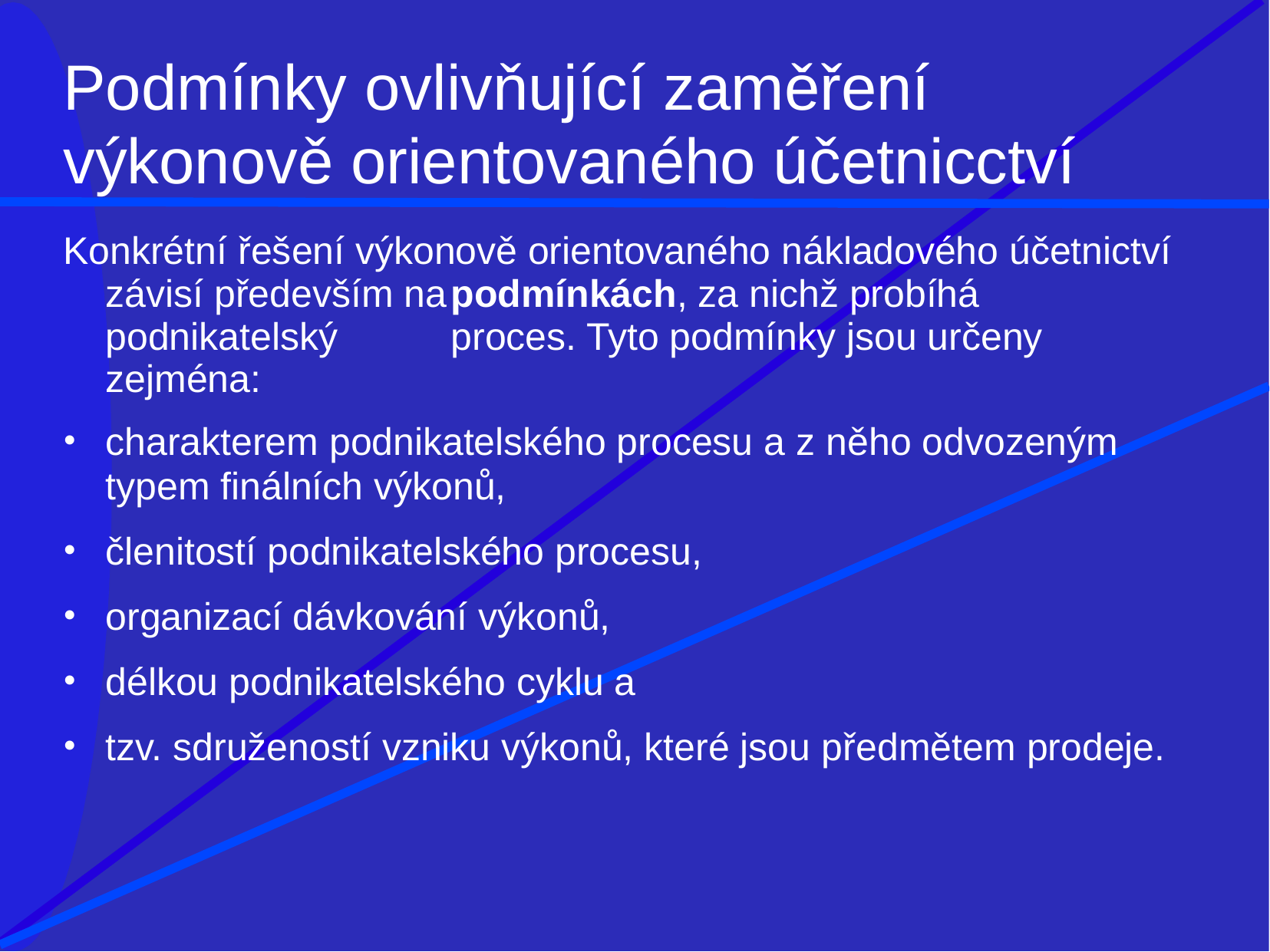

# Podmínky ovlivňující zaměření
výkonově orientovaného účetnicctví
Konkrétní řešení výkonově orientovaného nákladového účetnictví závisí především na	podmínkách, za nichž probíhá podnikatelský	proces. Tyto podmínky jsou určeny zejména:
charakterem podnikatelského procesu a z něho odvozeným
typem finálních výkonů,
členitostí podnikatelského procesu,
organizací dávkování výkonů,
délkou podnikatelského cyklu a
tzv. sdružeností vzniku výkonů, které jsou předmětem prodeje.